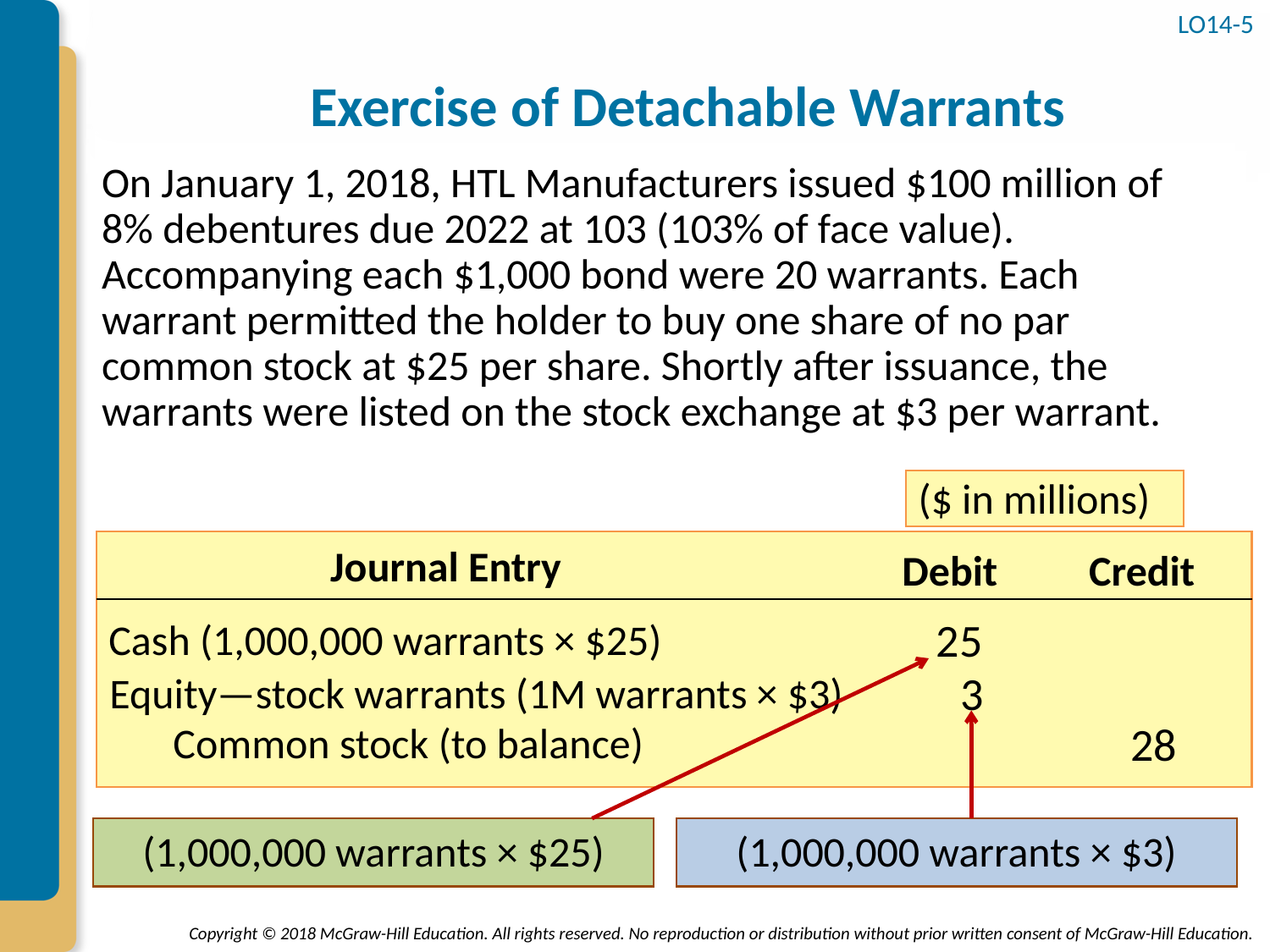

# Exercise of Detachable Warrants
LO14-5
On January 1, 2018, HTL Manufacturers issued $100 million of 8% debentures due 2022 at 103 (103% of face value). Accompanying each $1,000 bond were 20 warrants. Each warrant permitted the holder to buy one share of no par common stock at $25 per share. Shortly after issuance, the warrants were listed on the stock exchange at $3 per warrant.
($ in millions)

Journal Entry
Credit
Debit
25
Cash (1,000,000 warrants × $25)
3
Equity—stock warrants (1M warrants × $3)
28
Common stock (to balance)
(1,000,000 warrants × $25)
(1,000,000 warrants × $3)